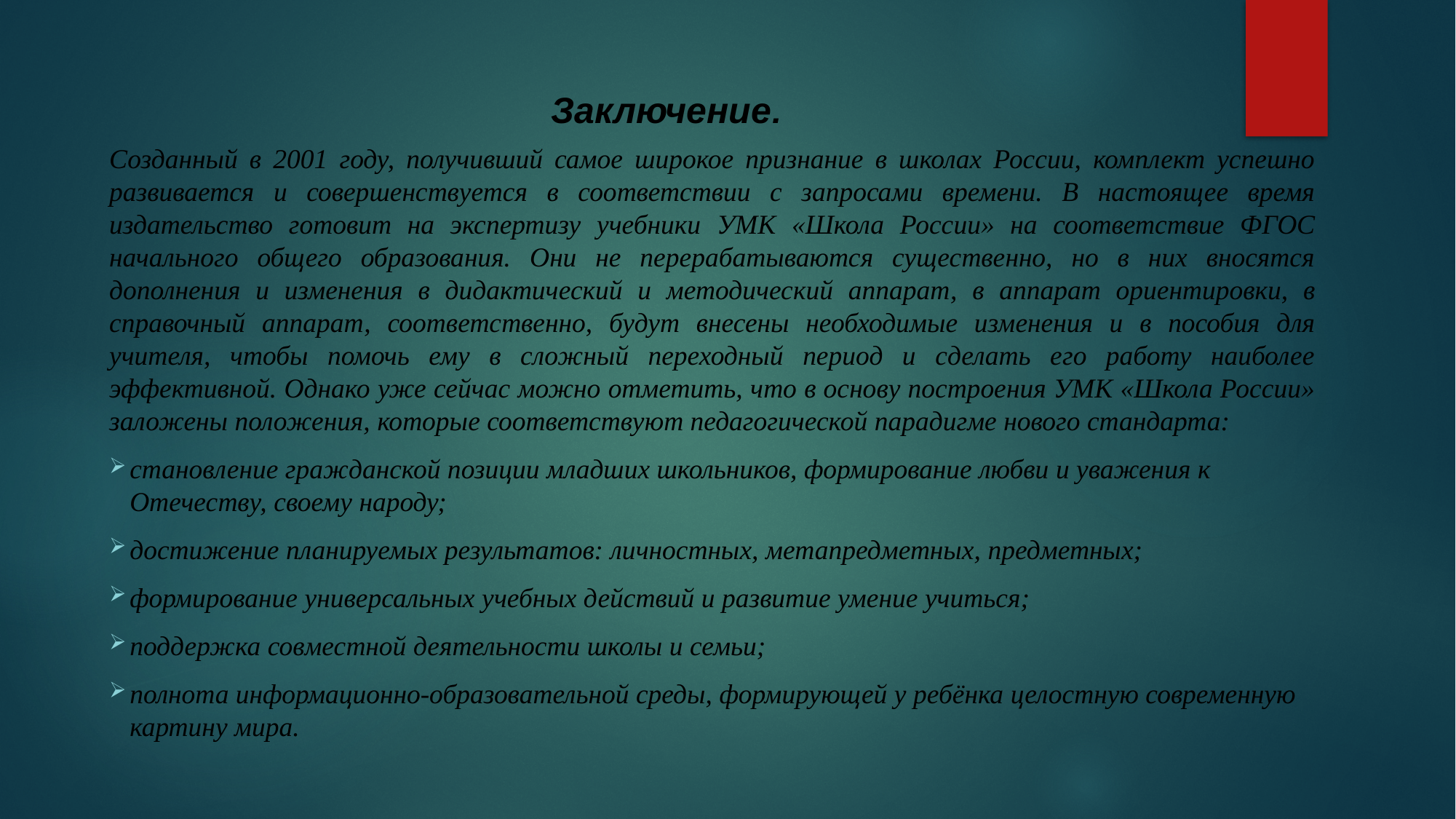

# Заключение.
Созданный в 2001 году, получивший самое широкое признание в школах России, комплект успешно развивается и совершенствуется в соответствии с запросами времени. В настоящее время издательство готовит на экспертизу учебники УМК «Школа России» на соответствие ФГОС начального общего образования. Они не перерабатываются существенно, но в них вносятся дополнения и изменения в дидактический и методический аппарат, в аппарат ориентировки, в справочный аппарат, соответственно, будут внесены необходимые изменения и в пособия для учителя, чтобы помочь ему в сложный переходный период и сделать его работу наиболее эффективной. Однако уже сейчас можно отметить, что в основу построения УМК «Школа России» заложены положения, которые соответствуют педагогической парадигме нового стандарта:
становление гражданской позиции младших школьников, формирование любви и уважения к Отечеству, своему народу;
достижение планируемых результатов: личностных, метапредметных, предметных;
формирование универсальных учебных действий и развитие умение учиться;
поддержка совместной деятельности школы и семьи;
полнота информационно‐образовательной среды, формирующей у ребёнка целостную современную картину мира.